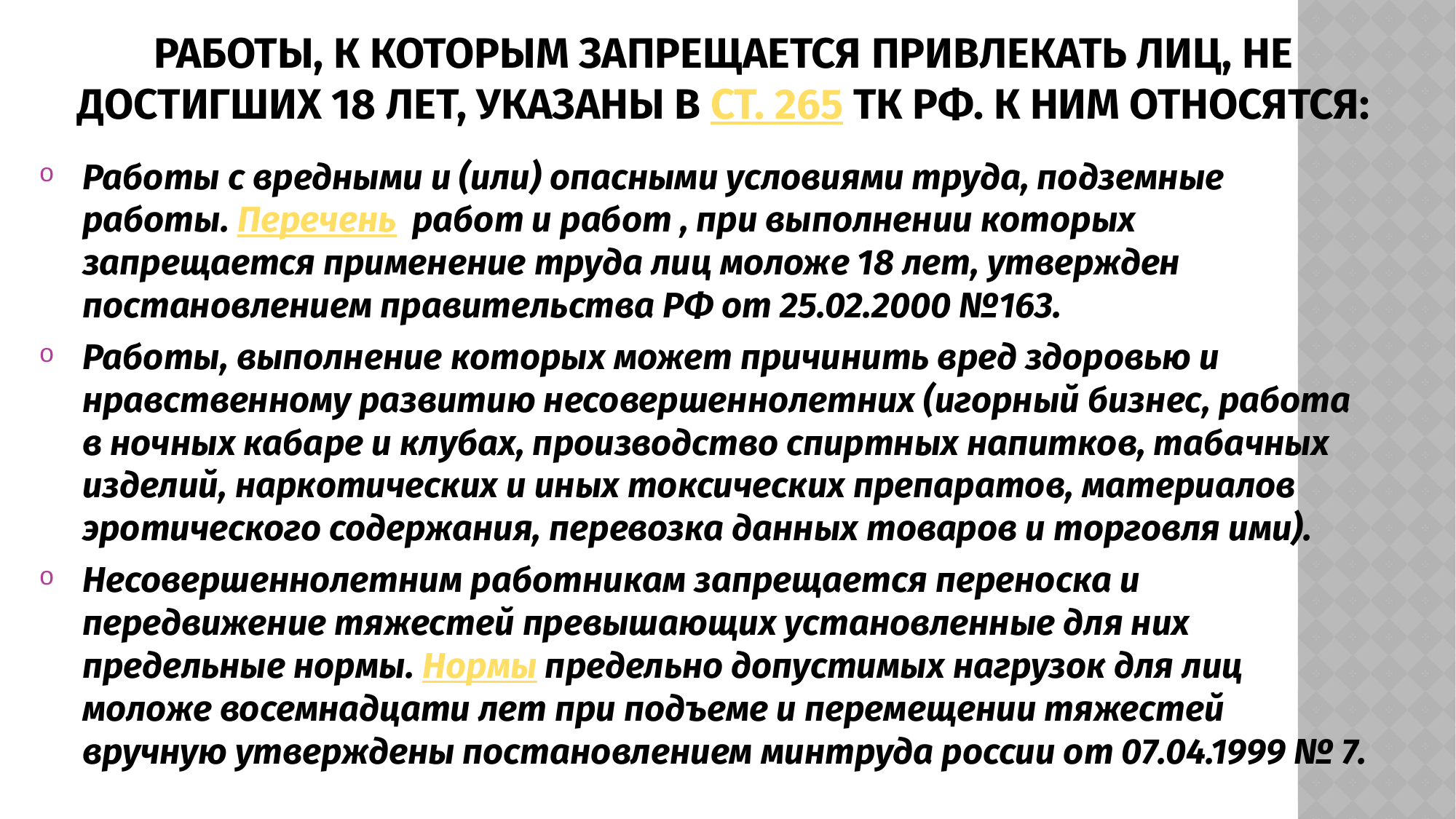

# Работы, к которым запрещается привлекать лиц, не достигших 18 лет, указаны в ст. 265 ТК РФ. К ним относятся:
Работы с вредными и (или) опасными условиями труда, подземные работы. Перечень  работ и работ , при выполнении которых запрещается применение труда лиц моложе 18 лет, утвержден постановлением правительства РФ от 25.02.2000 №163.
Работы, выполнение которых может причинить вред здоровью и нравственному развитию несовершеннолетних (игорный бизнес, работа в ночных кабаре и клубах, производство спиртных напитков, табачных изделий, наркотических и иных токсических препаратов, материалов эротического содержания, перевозка данных товаров и торговля ими).
Несовершеннолетним работникам запрещается переноска и передвижение тяжестей превышающих установленные для них предельные нормы. Нормы предельно допустимых нагрузок для лиц моложе восемнадцати лет при подъеме и перемещении тяжестей вручную утверждены постановлением минтруда россии от 07.04.1999 № 7.